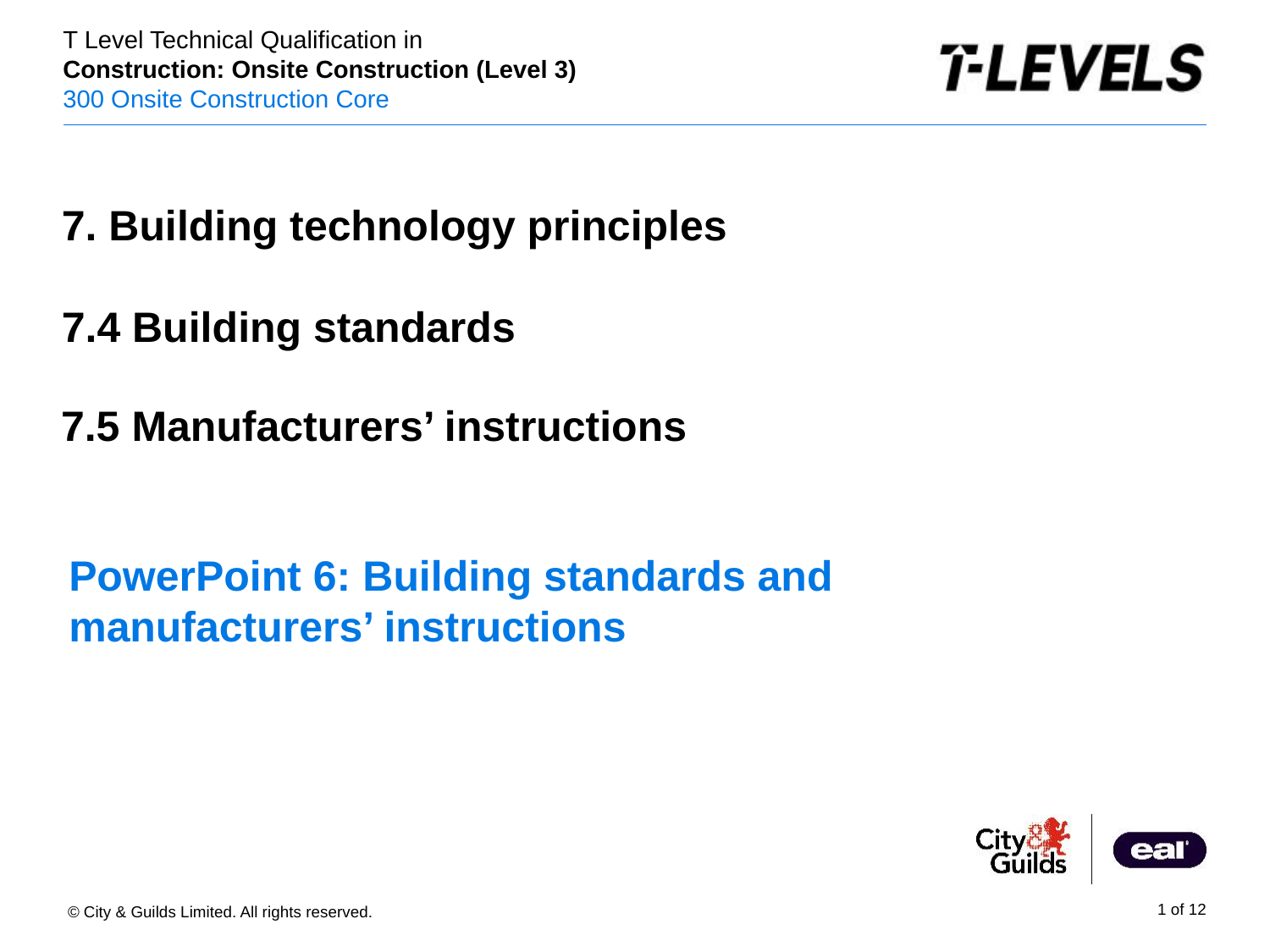

PowerPoint presentation
7. Building technology principles

7.4 Building standards
7.5 Manufacturers’ instructions
# PowerPoint 6: Building standards and manufacturers’ instructions